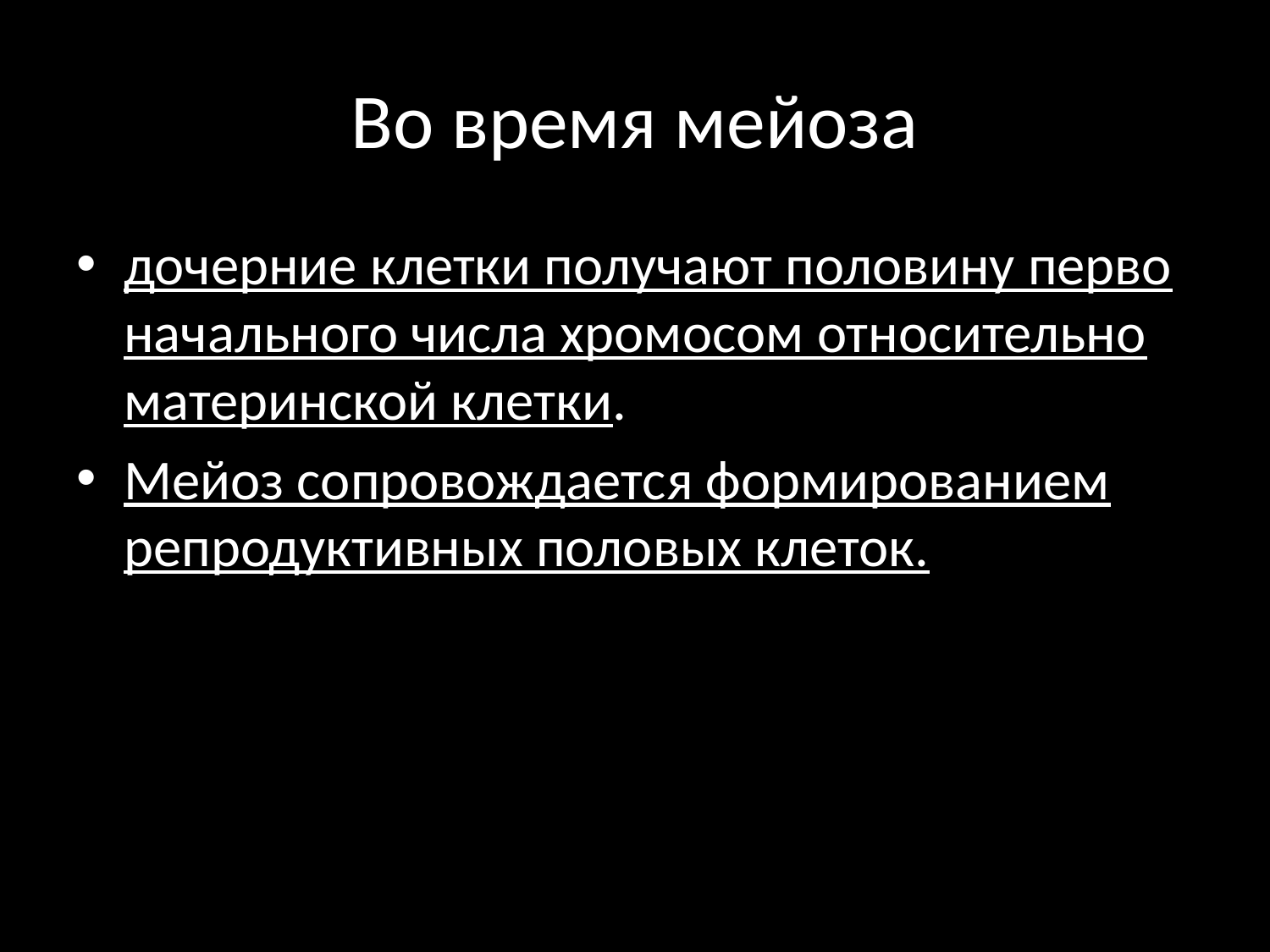

# Во время мейоза
дочерние клетки получают половину перво­начального числа хромосом относительно материнской клетки.
Мейоз сопровождается формированием репродуктивных половых клеток.